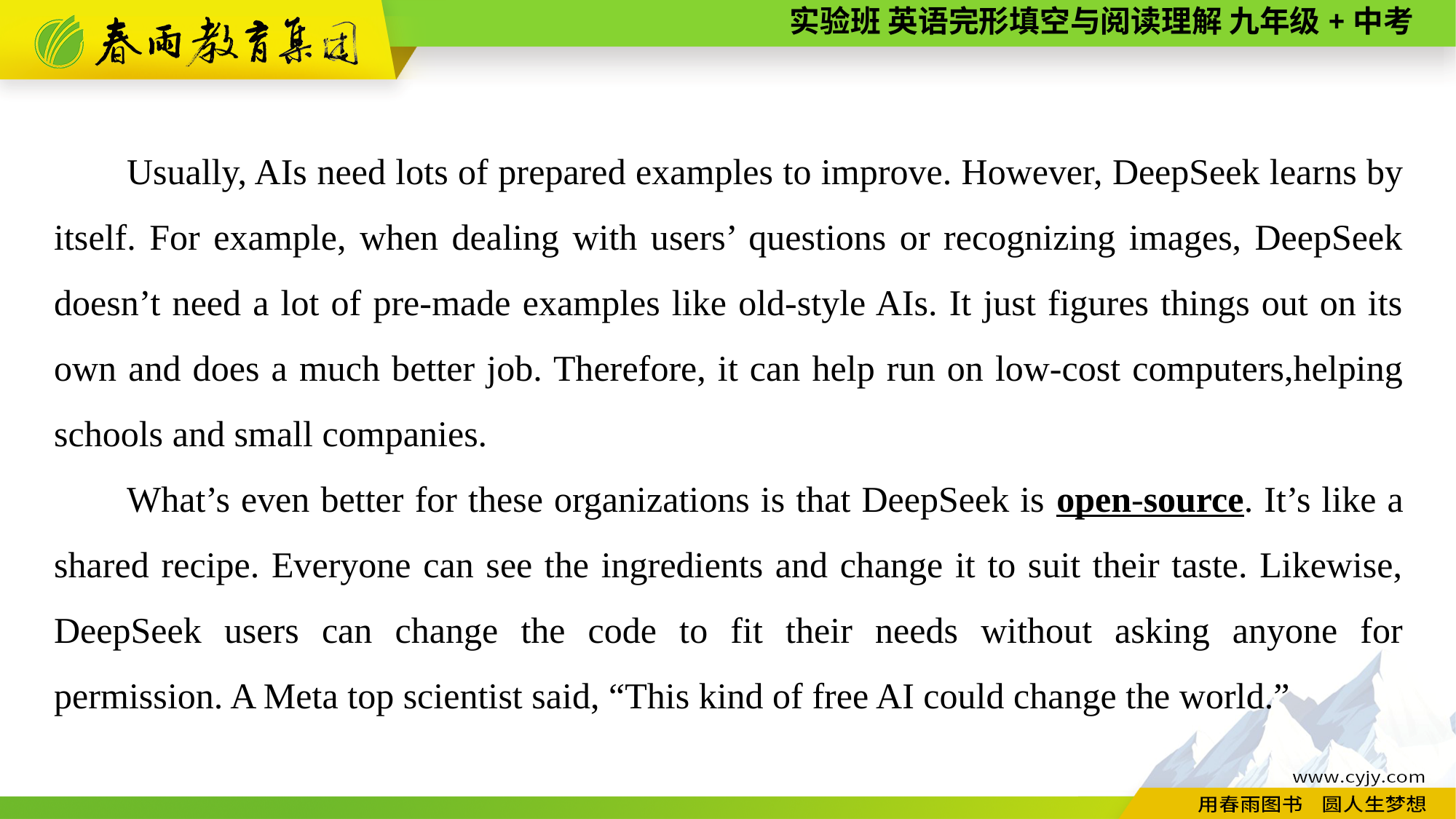

Usually, AIs need lots of prepared examples to improve. However, DeepSeek learns by itself. For example, when dealing with users’ questions or recognizing images, DeepSeek doesn’t need a lot of pre-made examples like old-style AIs. It just figures things out on its own and does a much better job. Therefore, it can help run on low-cost computers,helping schools and small companies.
What’s even better for these organizations is that DeepSeek is open-source. It’s like a shared recipe. Everyone can see the ingredients and change it to suit their taste. Likewise, DeepSeek users can change the code to fit their needs without asking anyone for permission. A Meta top scientist said, “This kind of free AI could change the world.”